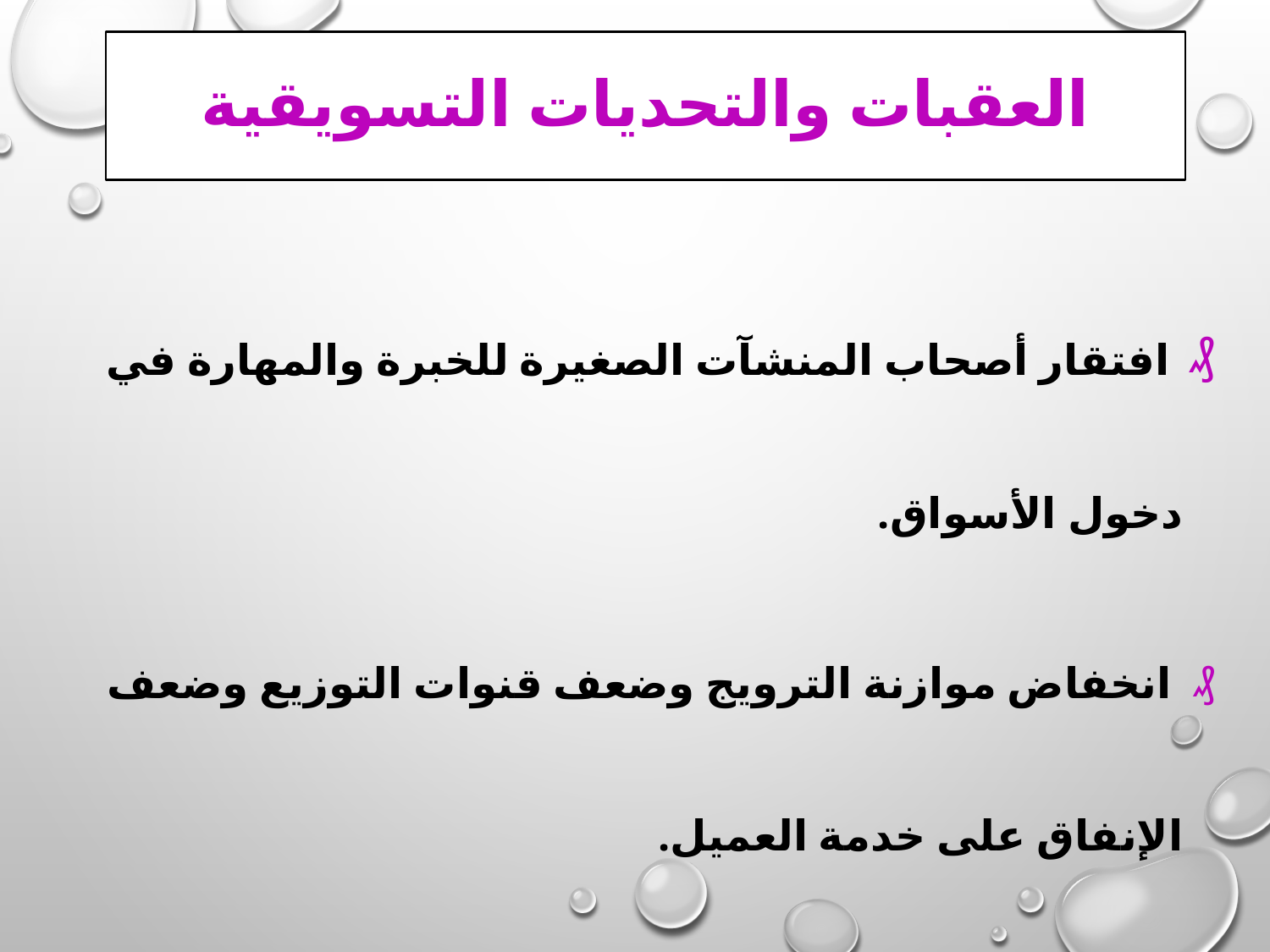

# العقبات والتحديات التسويقية
 افتقار أصحاب المنشآت الصغيرة للخبرة والمهارة في دخول الأسواق.
 انخفاض موازنة الترويج وضعف قنوات التوزيع وضعف الإنفاق على خدمة العميل.
 المنافسة القوية من المنشآت الكبيرة وخاصة المنافسة السعرية أو بالجودة.